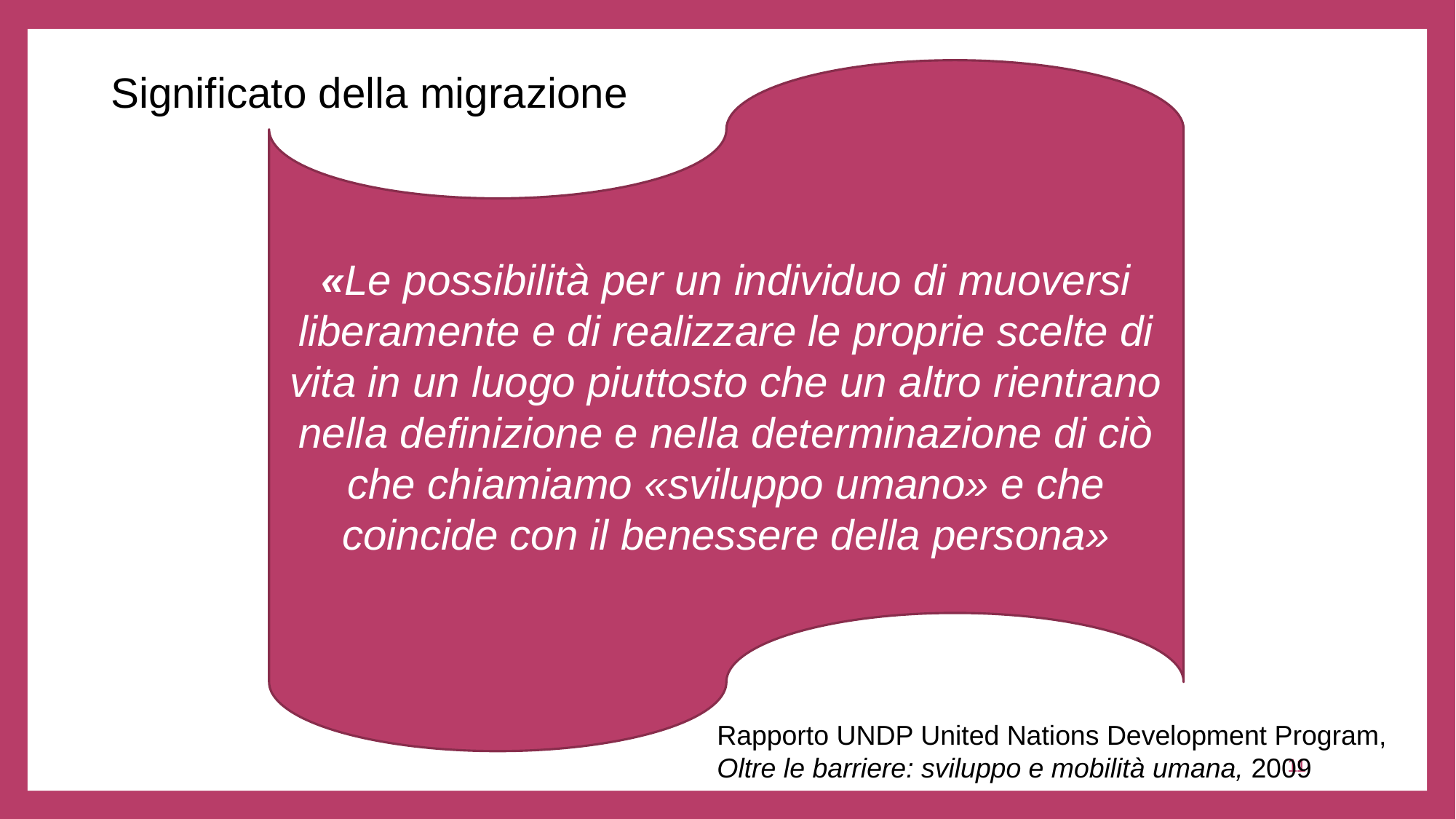

Significato della migrazione
«Le possibilità per un individuo di muoversi liberamente e di realizzare le proprie scelte di vita in un luogo piuttosto che un altro rientrano nella definizione e nella determinazione di ciò che chiamiamo «sviluppo umano» e che coincide con il benessere della persona»
Rapporto UNDP United Nations Development Program, Oltre le barriere: sviluppo e mobilità umana, 2009
11